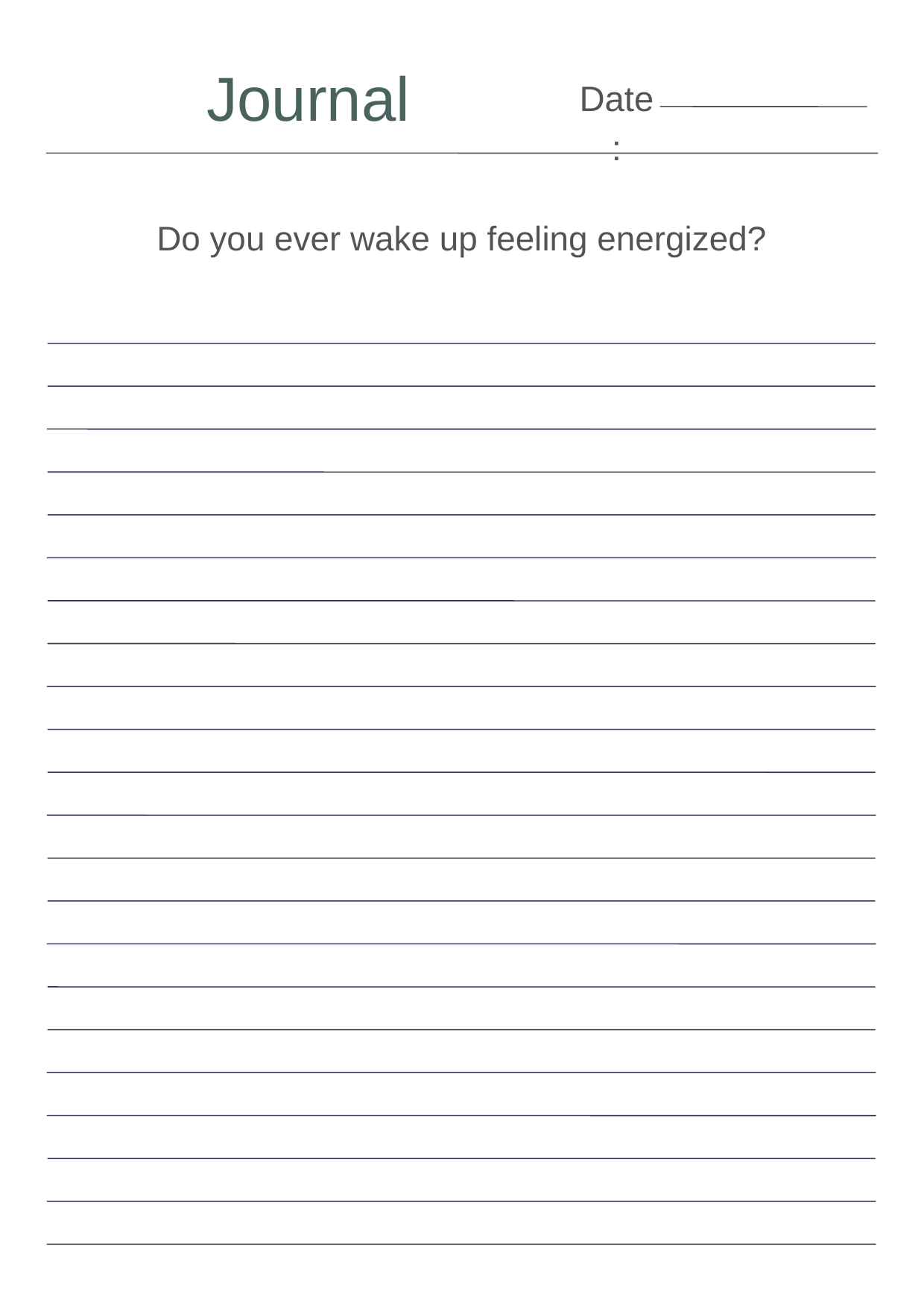

Journal
Date:

Do you ever wake up feeling energized?